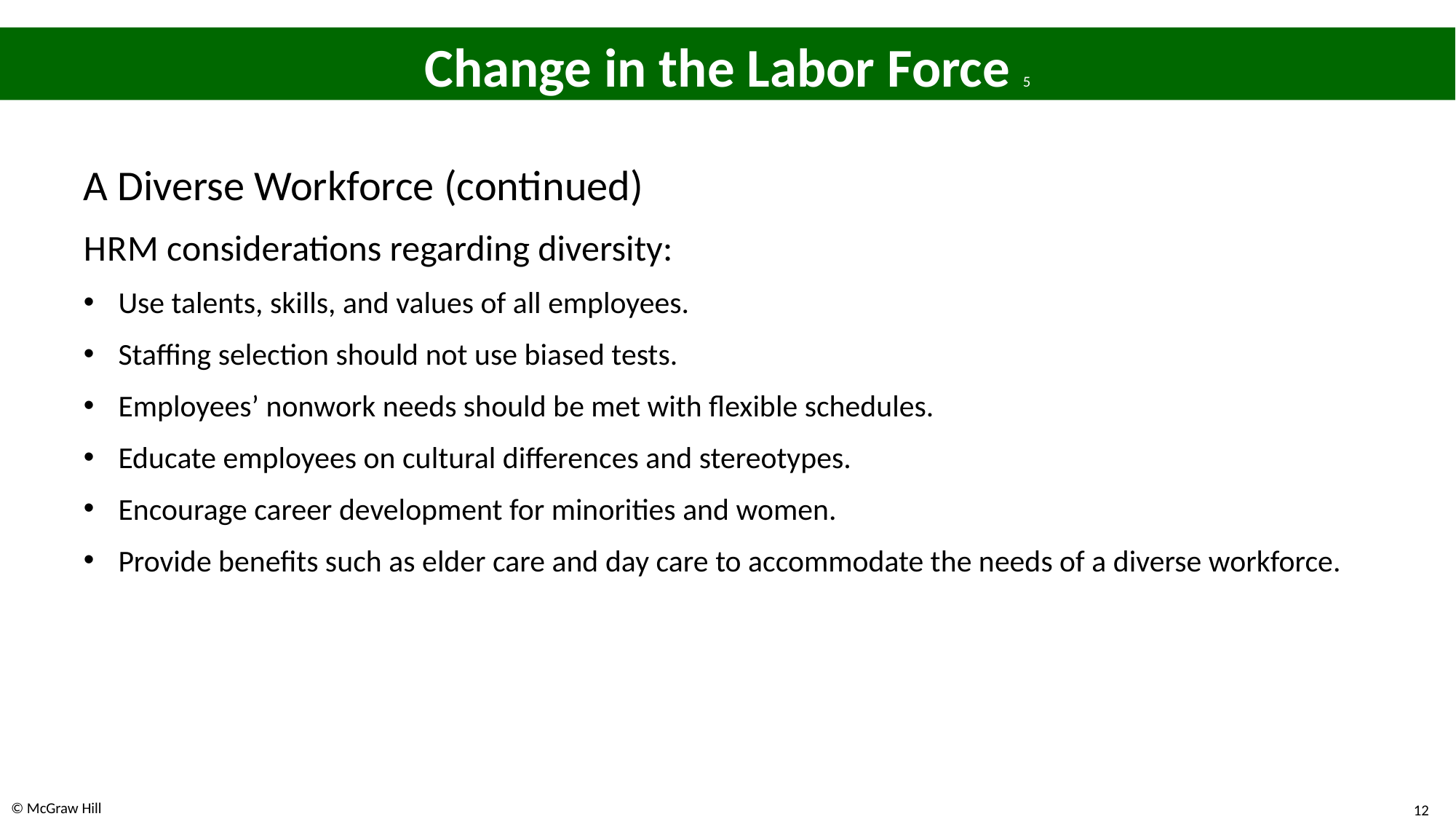

# Change in the Labor Force 5
A Diverse Workforce (continued)
H  R  M considerations regarding diversity:
Use talents, skills, and values of all employees.
Staffing selection should not use biased tests.
Employees’ nonwork needs should be met with flexible schedules.
Educate employees on cultural differences and stereotypes.
Encourage career development for minorities and women.
Provide benefits such as elder care and day care to accommodate the needs of a diverse workforce.